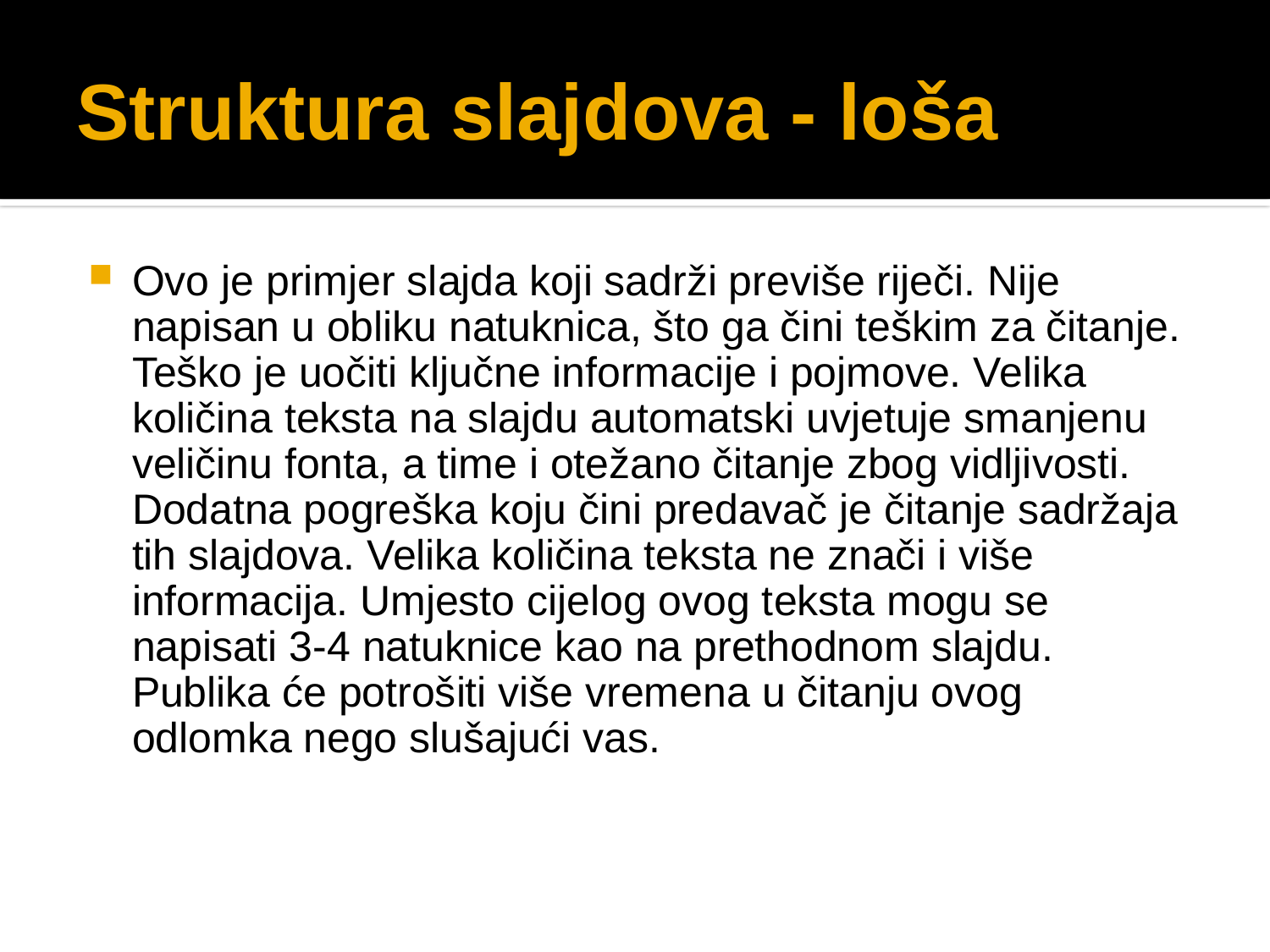

# Struktura slajdova - loša
Ovo je primjer slajda koji sadrži previše riječi. Nije napisan u obliku natuknica, što ga čini teškim za čitanje. Teško je uočiti ključne informacije i pojmove. Velika količina teksta na slajdu automatski uvjetuje smanjenu veličinu fonta, a time i otežano čitanje zbog vidljivosti. Dodatna pogreška koju čini predavač je čitanje sadržaja tih slajdova. Velika količina teksta ne znači i više informacija. Umjesto cijelog ovog teksta mogu se napisati 3-4 natuknice kao na prethodnom slajdu. Publika će potrošiti više vremena u čitanju ovog odlomka nego slušajući vas.